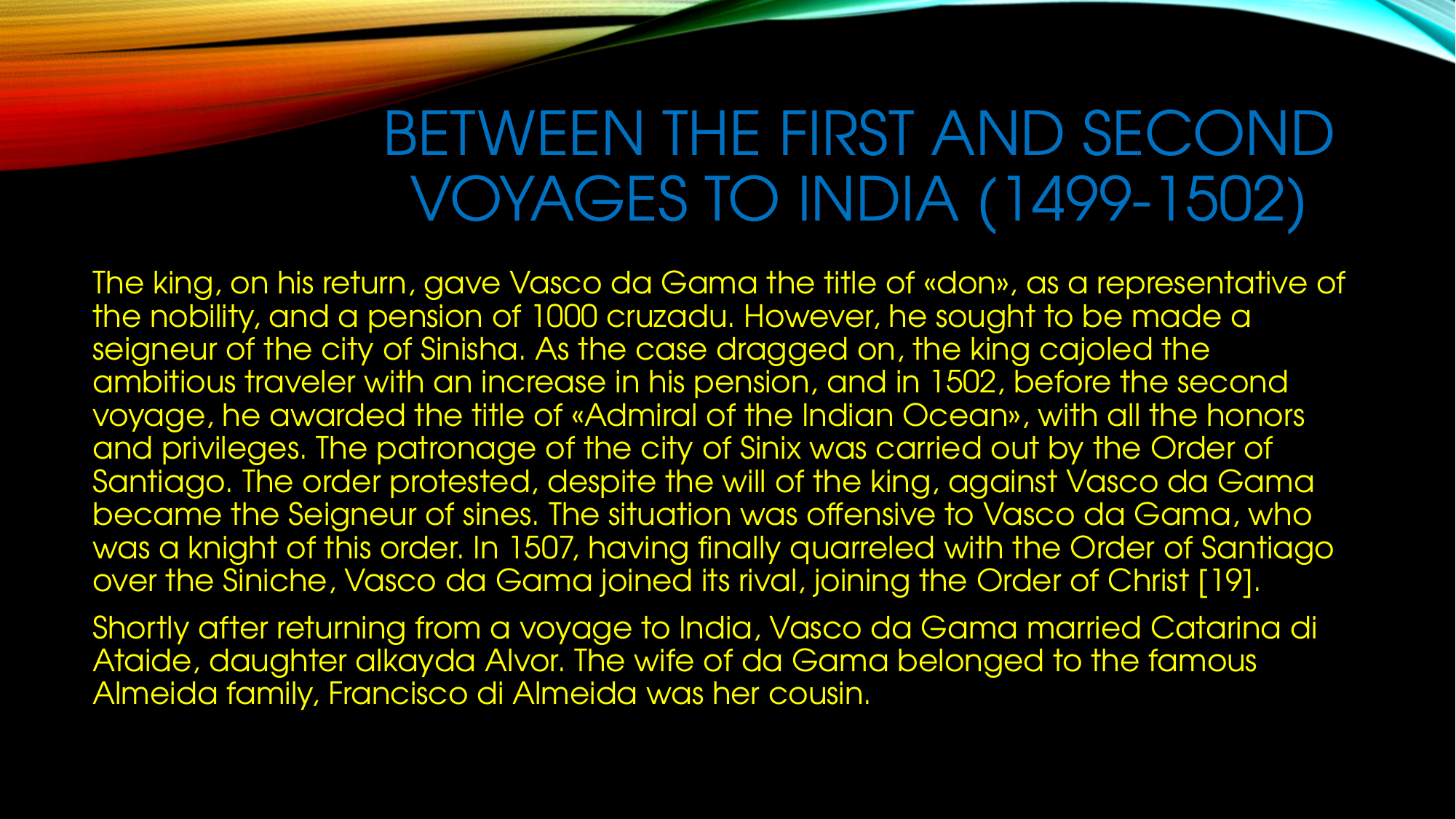

# Between the first and second voyages to India (1499-1502)
The king, on his return, gave Vasco da Gama the title of «don», as a representative of the nobility, and a pension of 1000 cruzadu. However, he sought to be made a seigneur of the city of Sinisha. As the case dragged on, the king cajoled the ambitious traveler with an increase in his pension, and in 1502, before the second voyage, he awarded the title of «Admiral of the Indian Ocean», with all the honors and privileges. The patronage of the city of Sinix was carried out by the Order of Santiago. The order protested, despite the will of the king, against Vasco da Gama became the Seigneur of sines. The situation was offensive to Vasco da Gama, who was a knight of this order. In 1507, having finally quarreled with the Order of Santiago over the Siniche, Vasco da Gama joined its rival, joining the Order of Christ [19].
Shortly after returning from a voyage to India, Vasco da Gama married Catarina di Ataide, daughter alkayda Alvor. The wife of da Gama belonged to the famous Almeida family, Francisco di Almeida was her cousin.